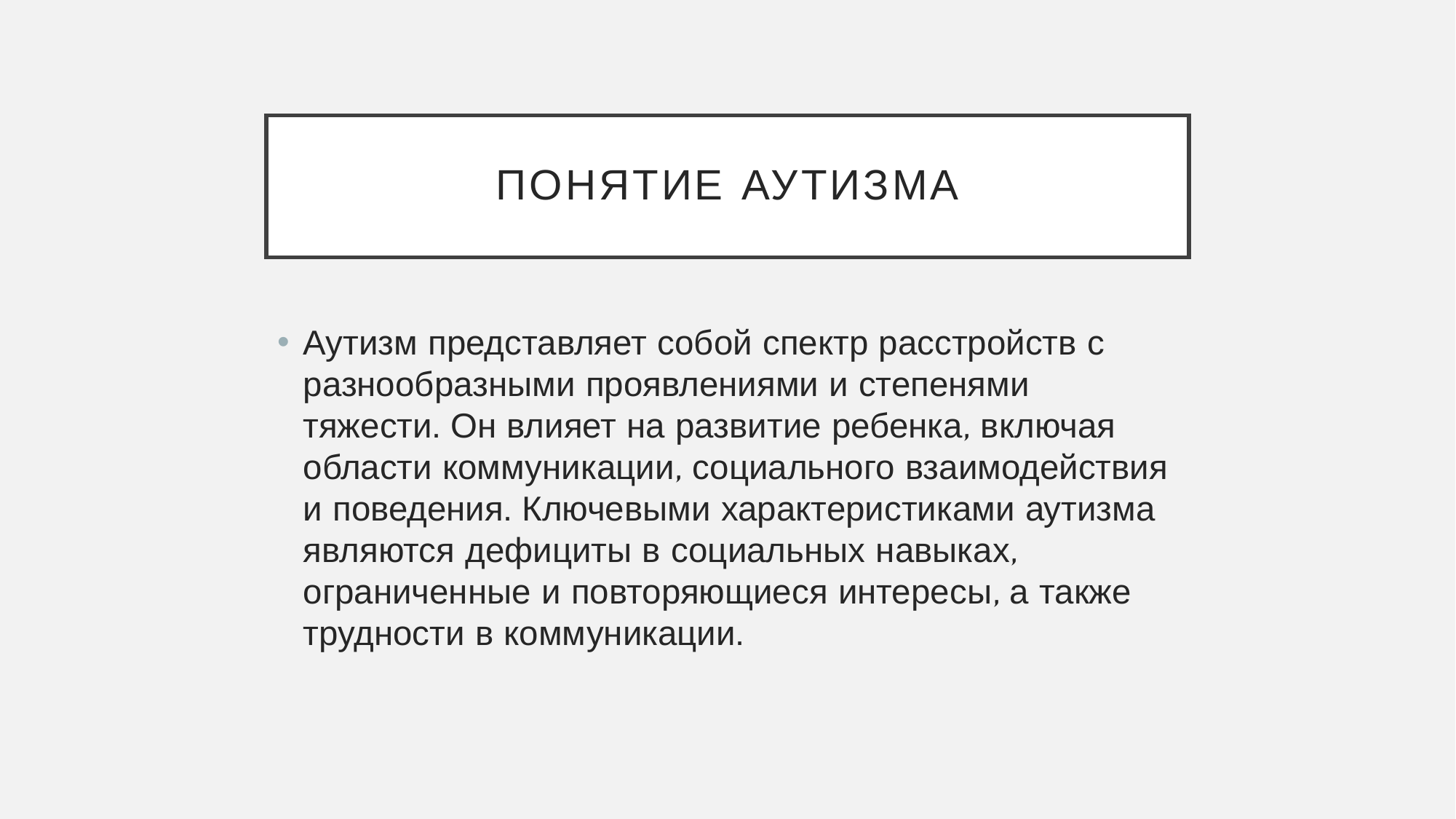

# Понятие аутизма
Аутизм представляет собой спектр расстройств с разнообразными проявлениями и степенями тяжести. Он влияет на развитие ребенка, включая области коммуникации, социального взаимодействия и поведения. Ключевыми характеристиками аутизма являются дефициты в социальных навыках, ограниченные и повторяющиеся интересы, а также трудности в коммуникации.